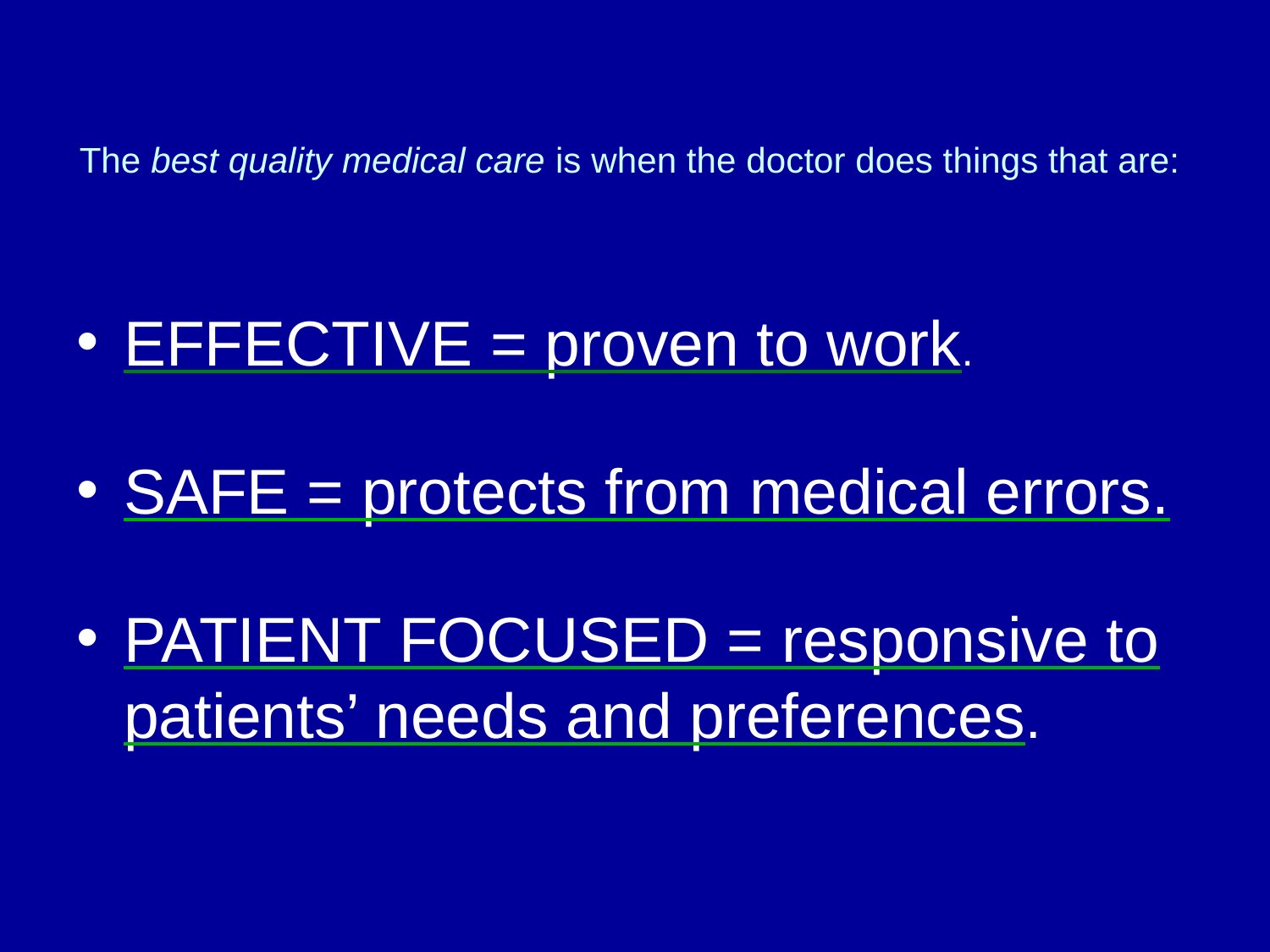

# The best quality medical care is when the doctor does things that are:
Effective = proven to work.

Safe = protects from medical errors.

PATIENT FOCUSED = responsive to patients’ needs and preferences.